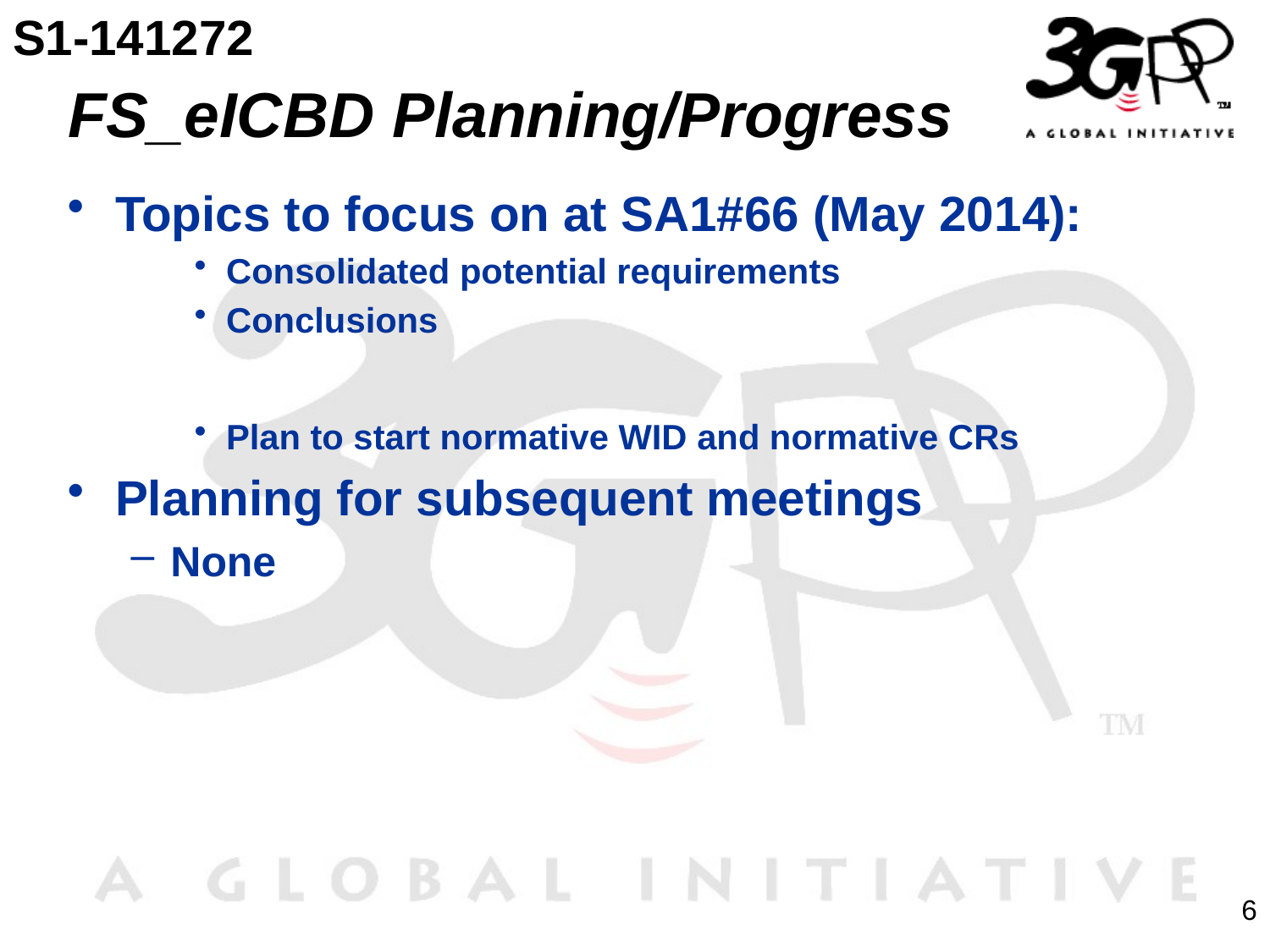

S1-141272
# FS_eICBD Planning/Progress
Topics to focus on at SA1#66 (May 2014):
Consolidated potential requirements
Conclusions

Plan to start normative WID and normative CRs
Planning for subsequent meetings
None
6